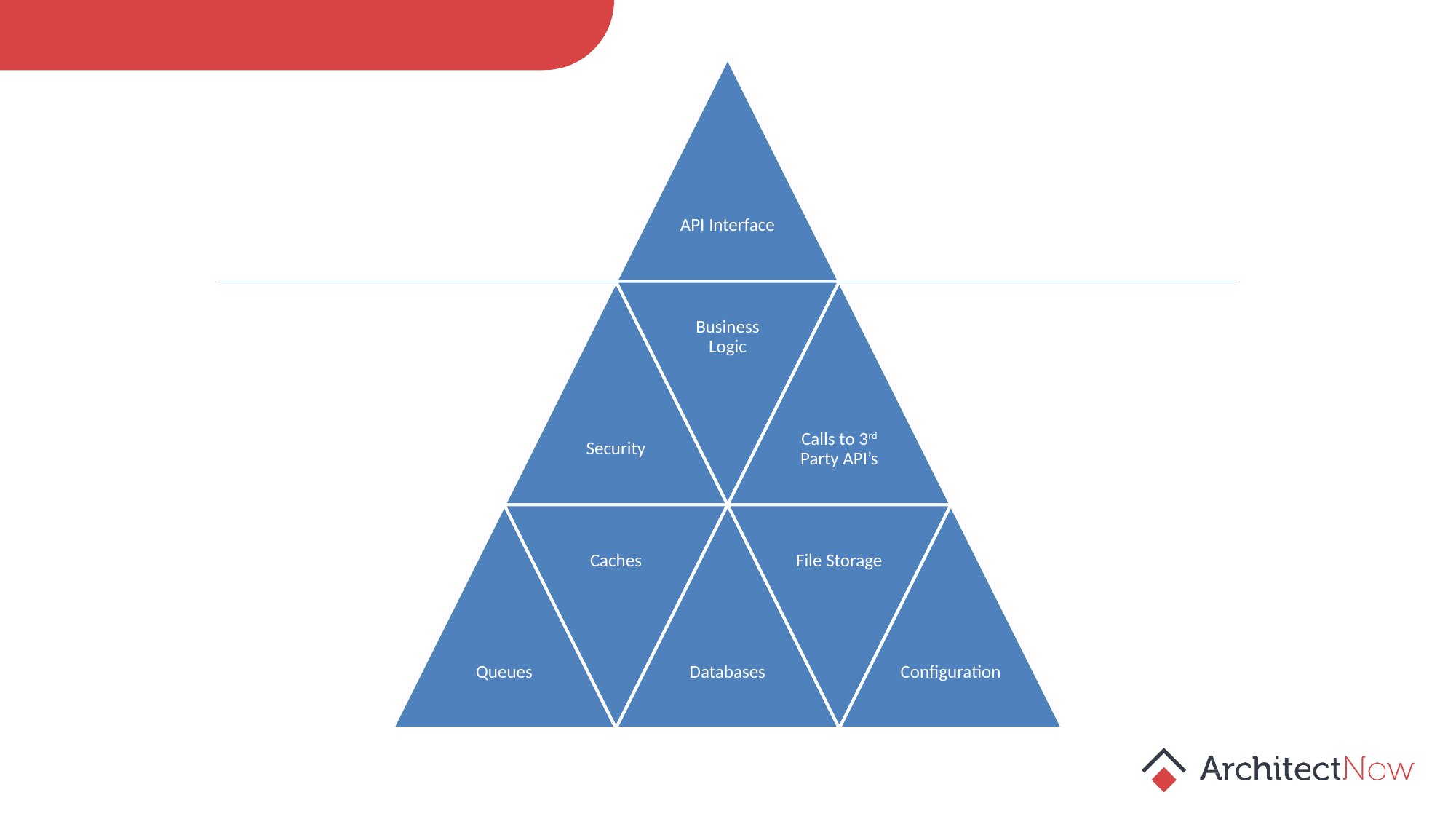

API Interface
Security
Business Logic
Calls to 3rd Party API’s
Queues
Caches
Databases
File Storage
Configuration